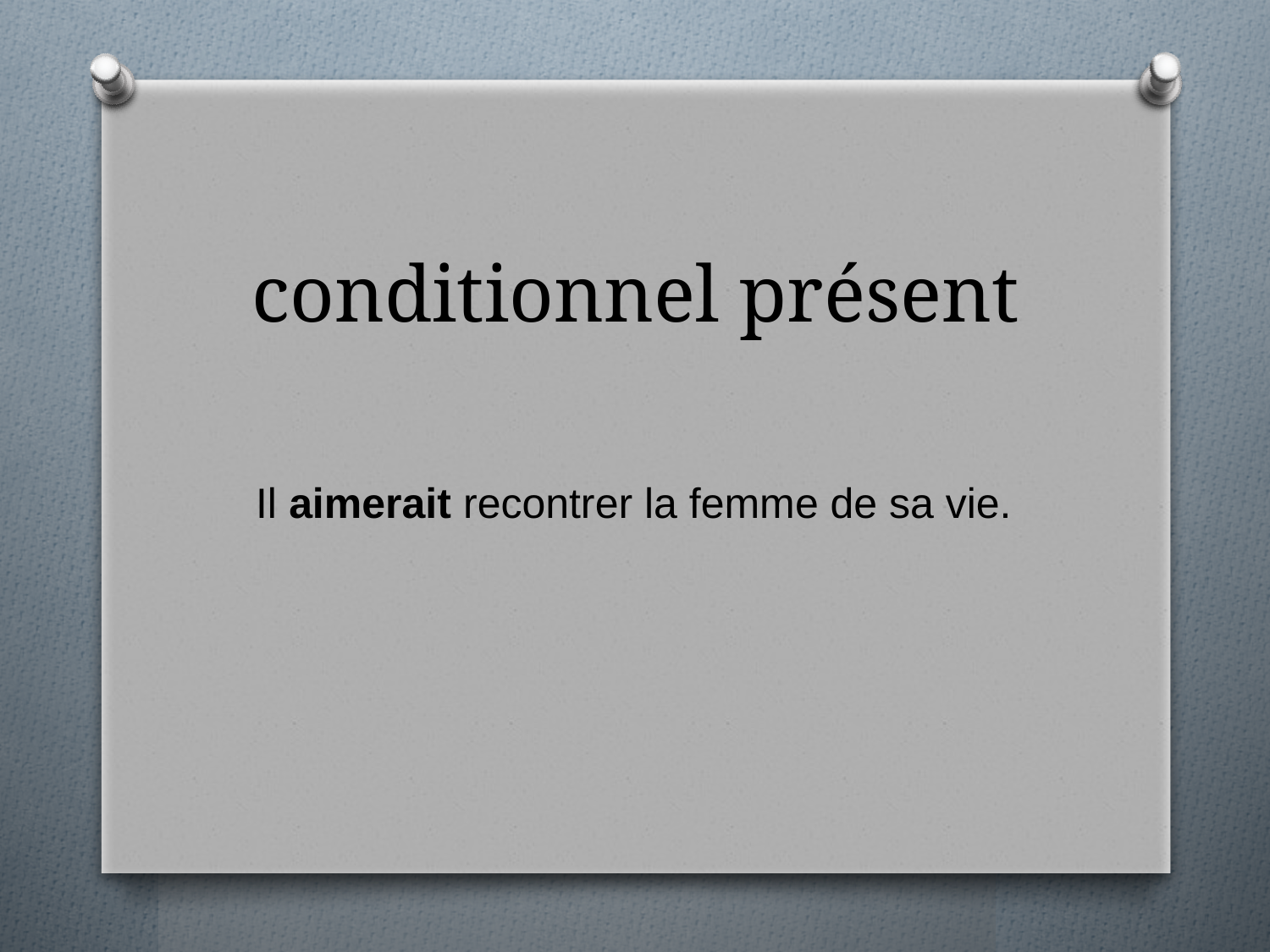

# conditionnel présent

Il aimerait recontrer la femme de sa vie.